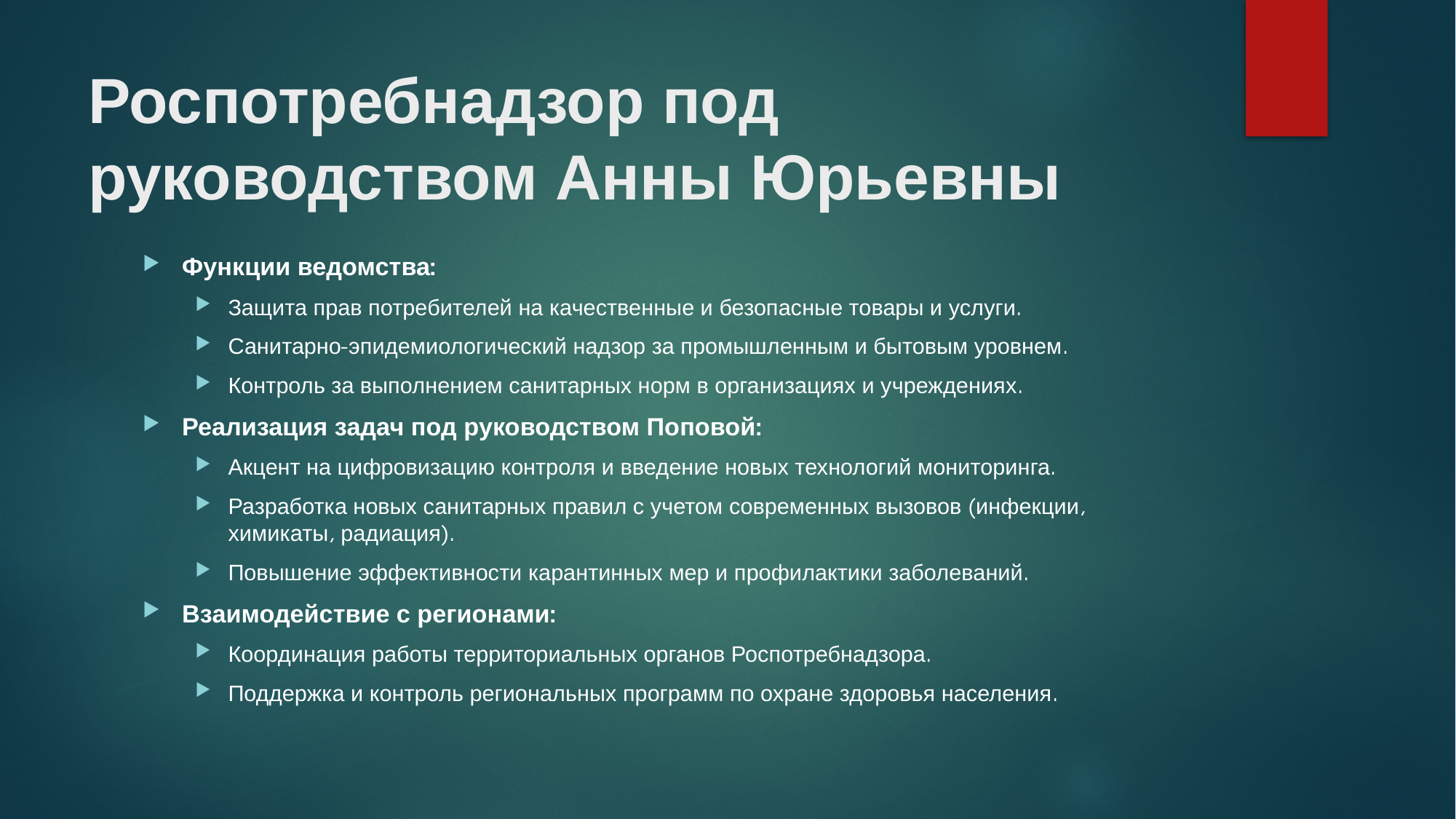

# Роспотребнадзор под руководством Анны Юрьевны
Функции ведомства:
Защита прав потребителей на качественные и безопасные товары и услуги.
Санитарно-эпидемиологический надзор за промышленным и бытовым уровнем.
Контроль за выполнением санитарных норм в организациях и учреждениях.
Реализация задач под руководством Поповой:
Акцент на цифровизацию контроля и введение новых технологий мониторинга.
Разработка новых санитарных правил с учетом современных вызовов (инфекции, химикаты, радиация).
Повышение эффективности карантинных мер и профилактики заболеваний.
Взаимодействие с регионами:
Координация работы территориальных органов Роспотребнадзора.
Поддержка и контроль региональных программ по охране здоровья населения.